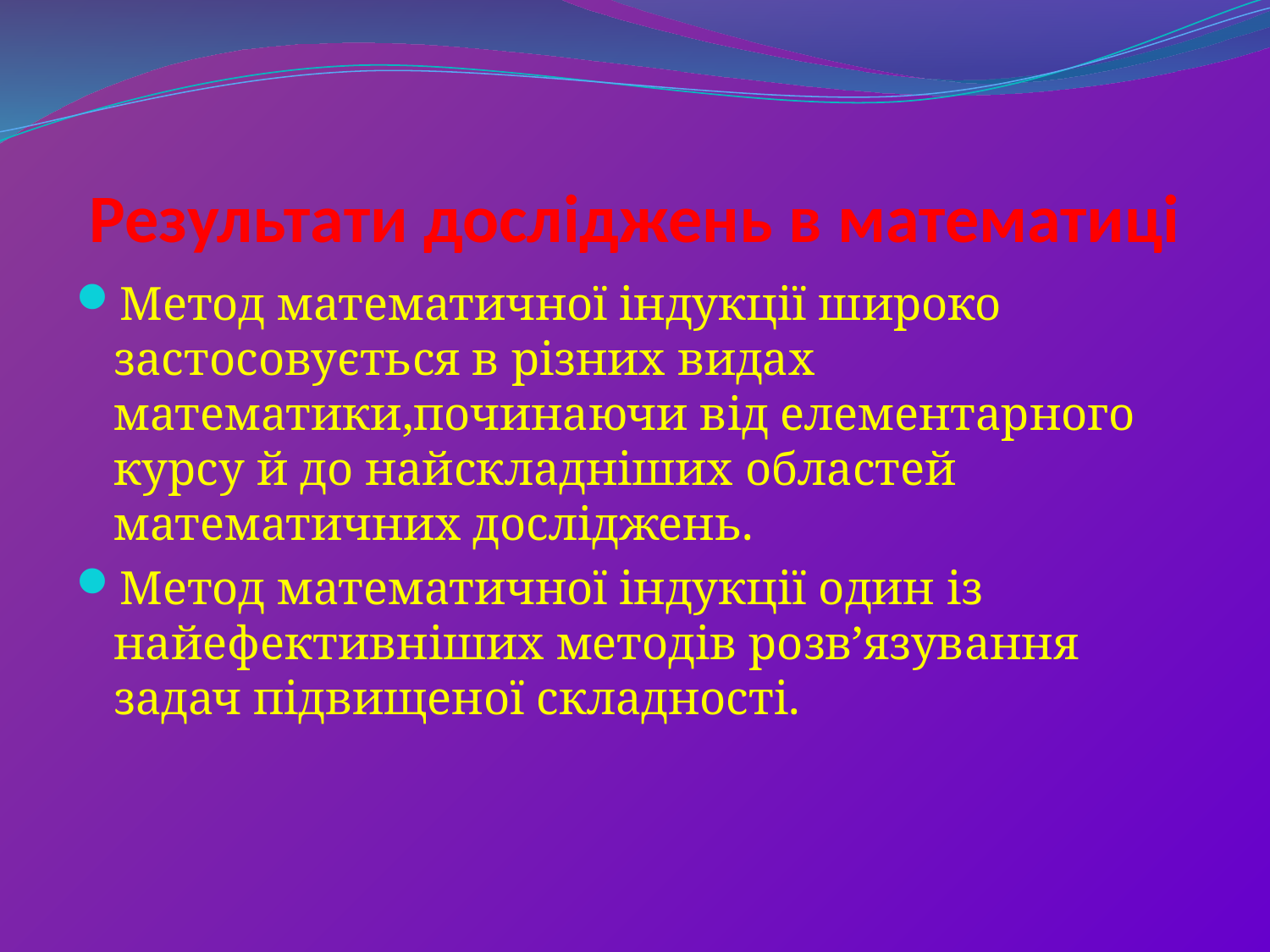

# Результати досліджень в математиці
Метод математичної індукції широко застосовується в різних видах математики,починаючи від елементарного курсу й до найскладніших областей математичних досліджень.
Метод математичної індукції один із найефективніших методів розв’язування задач підвищеної складності.